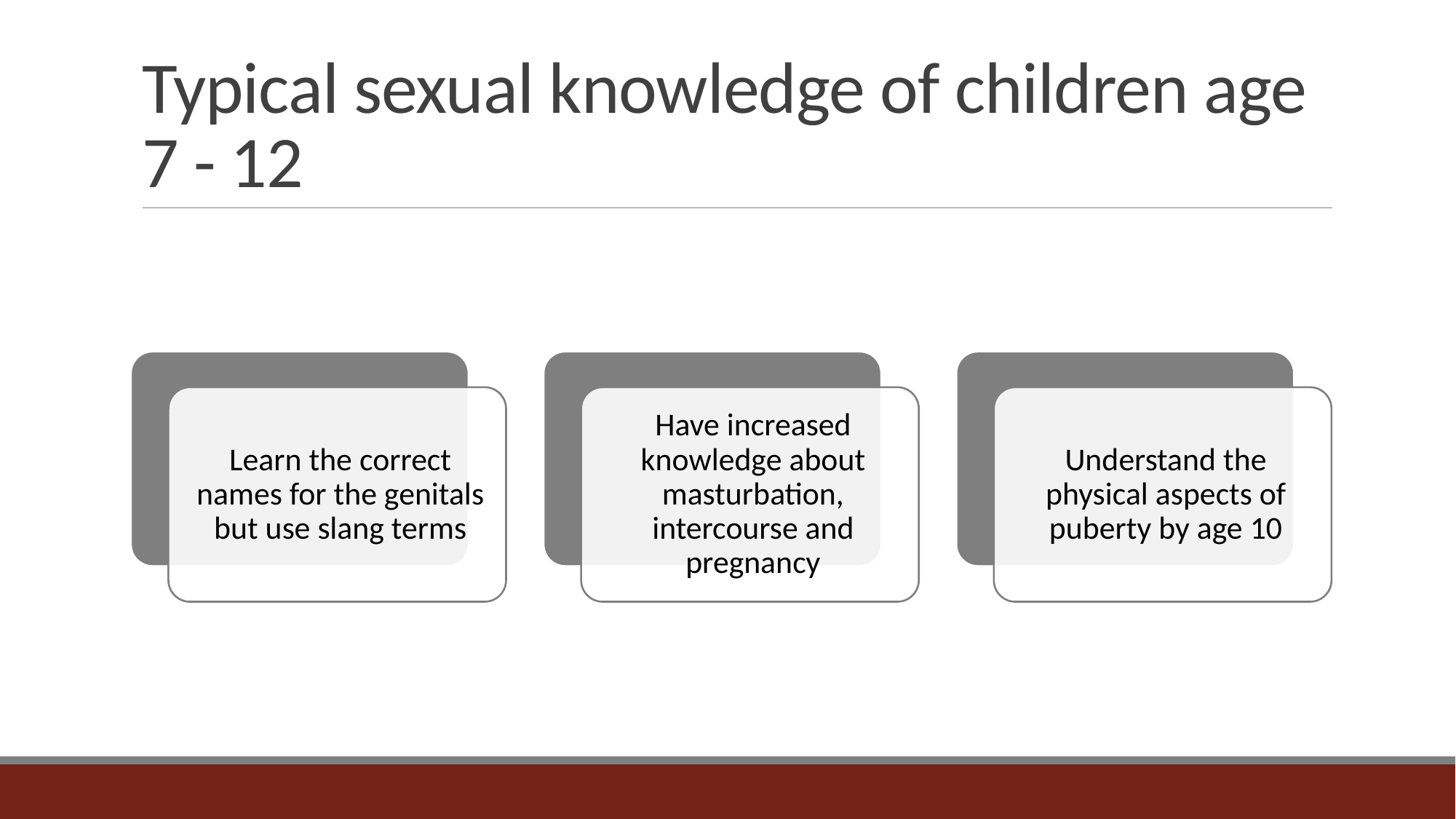

# Typical sexual knowledge of children age 7 - 12
Learn the correct names for the genitals but use slang terms
Have increased knowledge about masturbation, intercourse and pregnancy
Understand the physical aspects of puberty by age 10